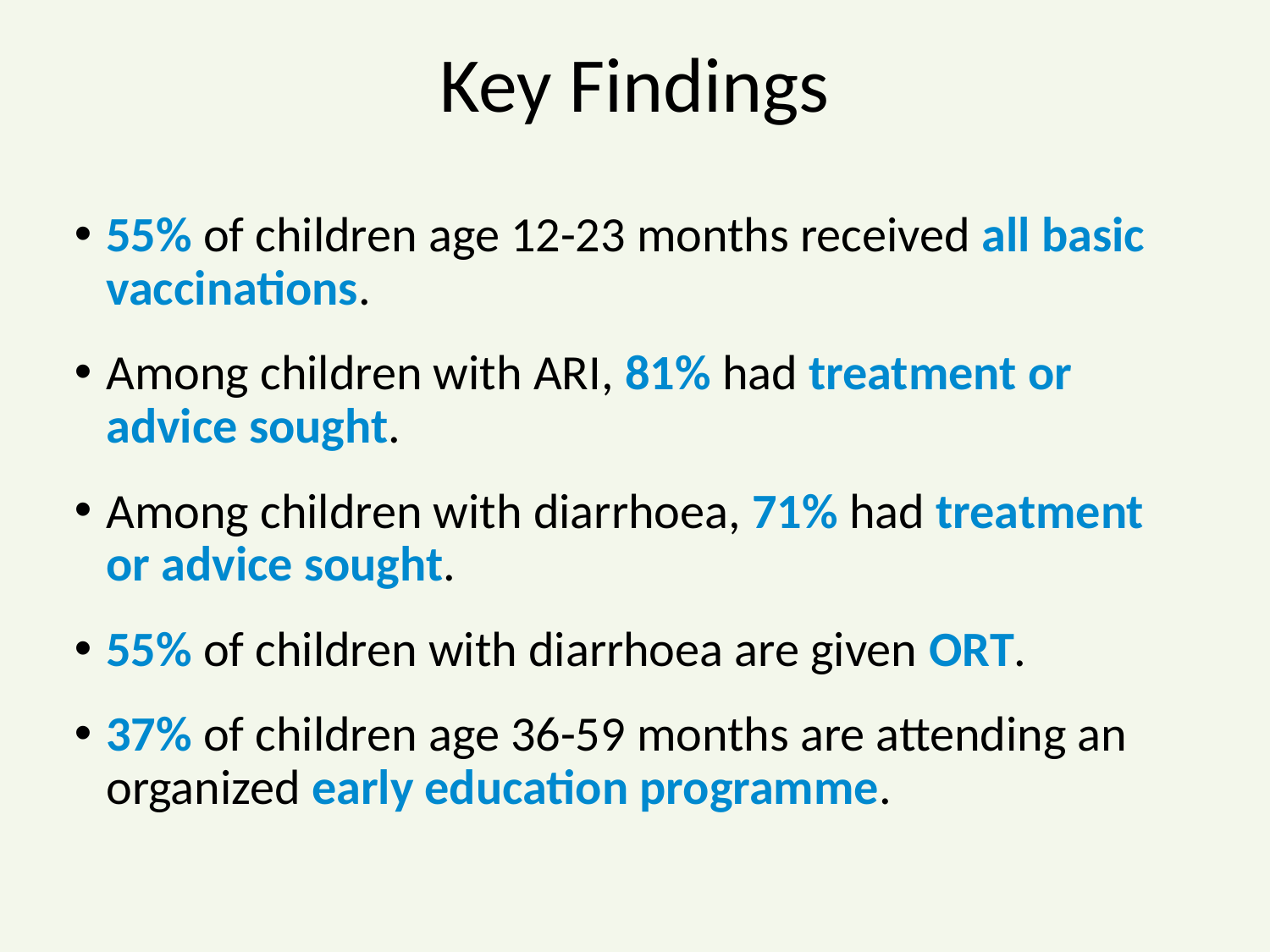

# Key Findings
55% of children age 12-23 months received all basic vaccinations.
Among children with ARI, 81% had treatment or advice sought.
Among children with diarrhoea, 71% had treatment or advice sought.
55% of children with diarrhoea are given ORT.
37% of children age 36-59 months are attending an organized early education programme.